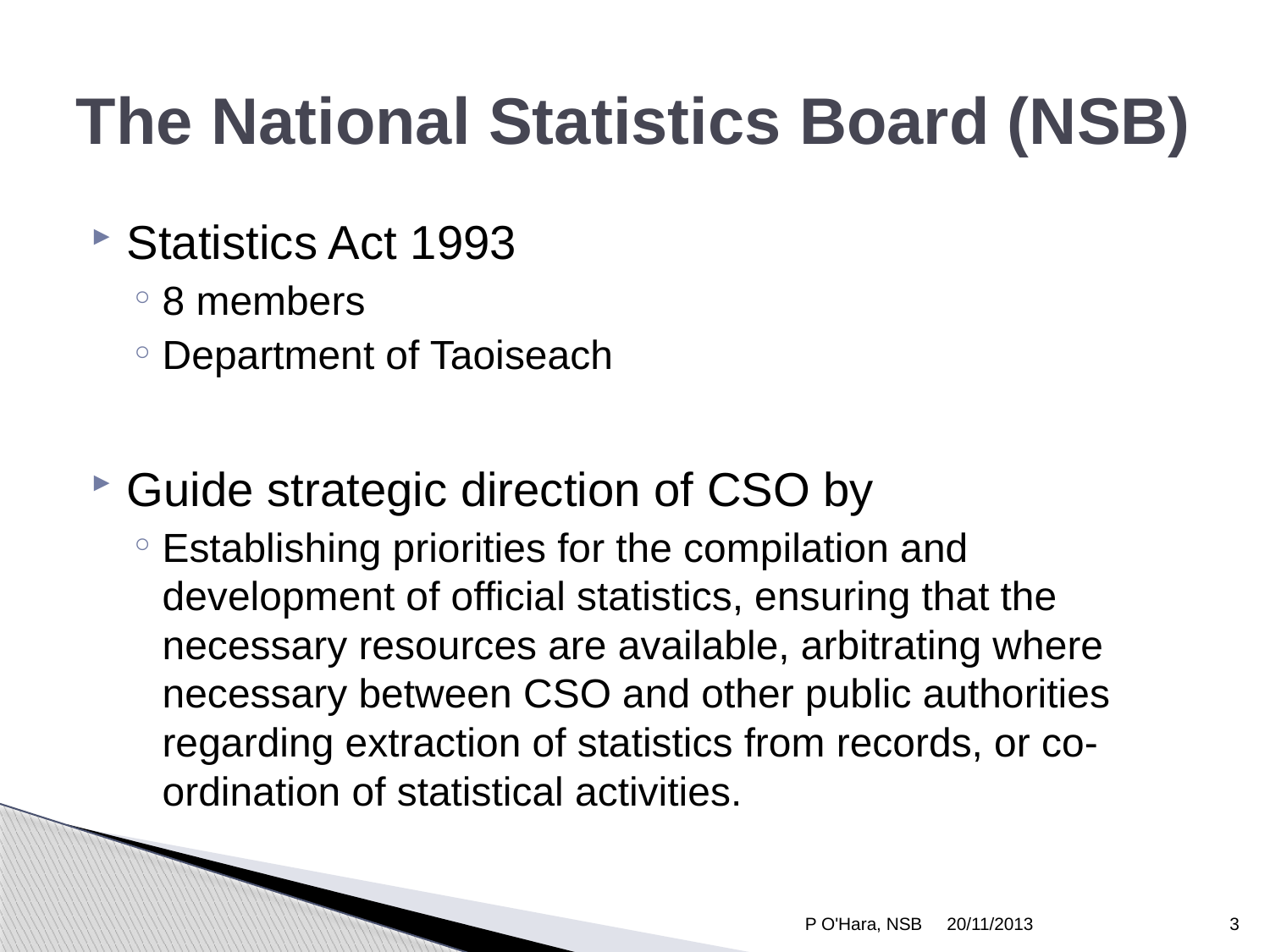

# The National Statistics Board (NSB)
Statistics Act 1993
8 members
Department of Taoiseach

Guide strategic direction of CSO by
Establishing priorities for the compilation and development of official statistics, ensuring that the necessary resources are available, arbitrating where necessary between CSO and other public authorities regarding extraction of statistics from records, or co-ordination of statistical activities.
P O'Hara, NSB
20/11/2013
3